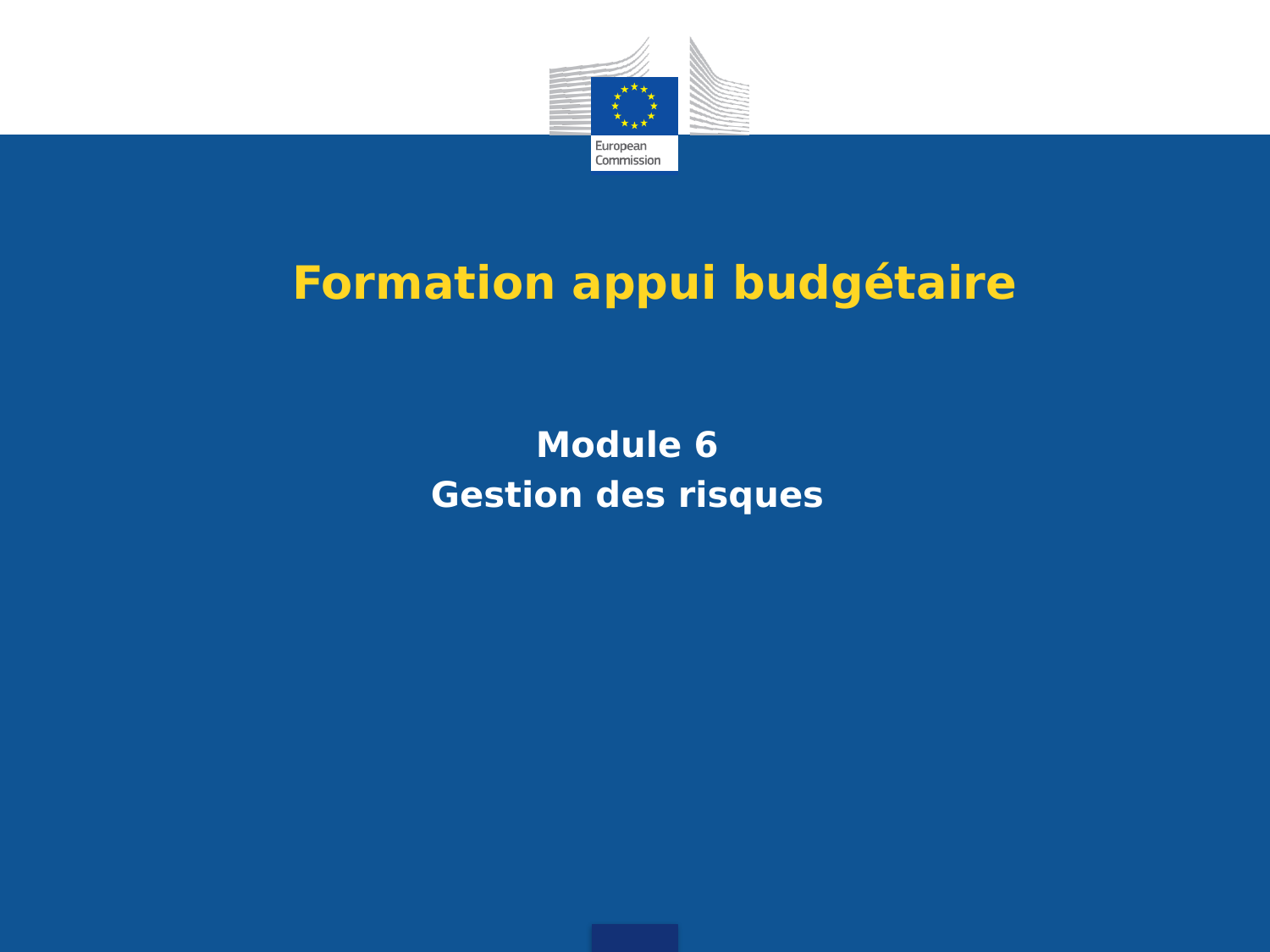

# Formation appui budgétaire
Module 6
Gestion des risques